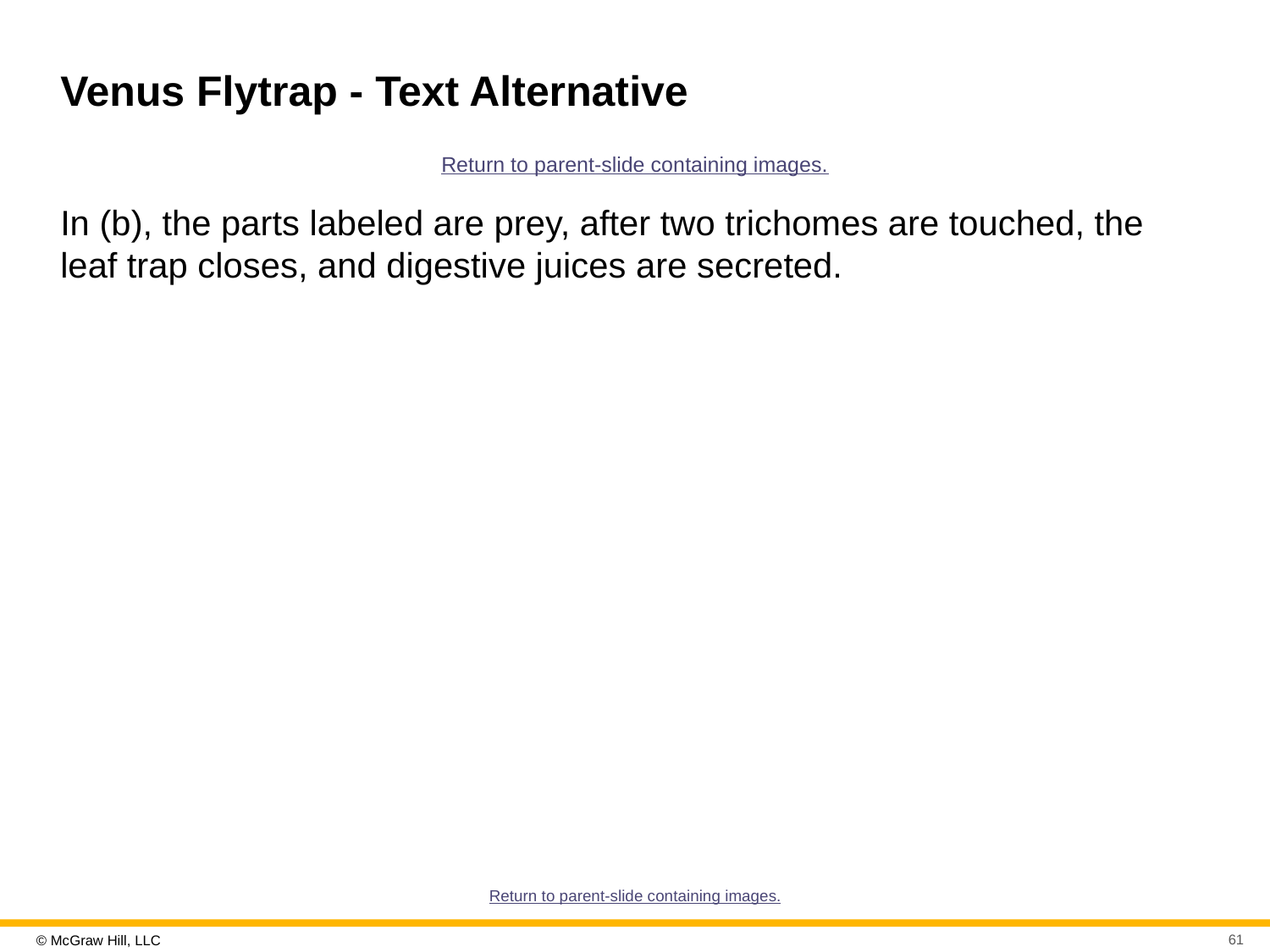

# Venus Flytrap - Text Alternative
Return to parent-slide containing images.
In (b), the parts labeled are prey, after two trichomes are touched, the leaf trap closes, and digestive juices are secreted.
Return to parent-slide containing images.
61